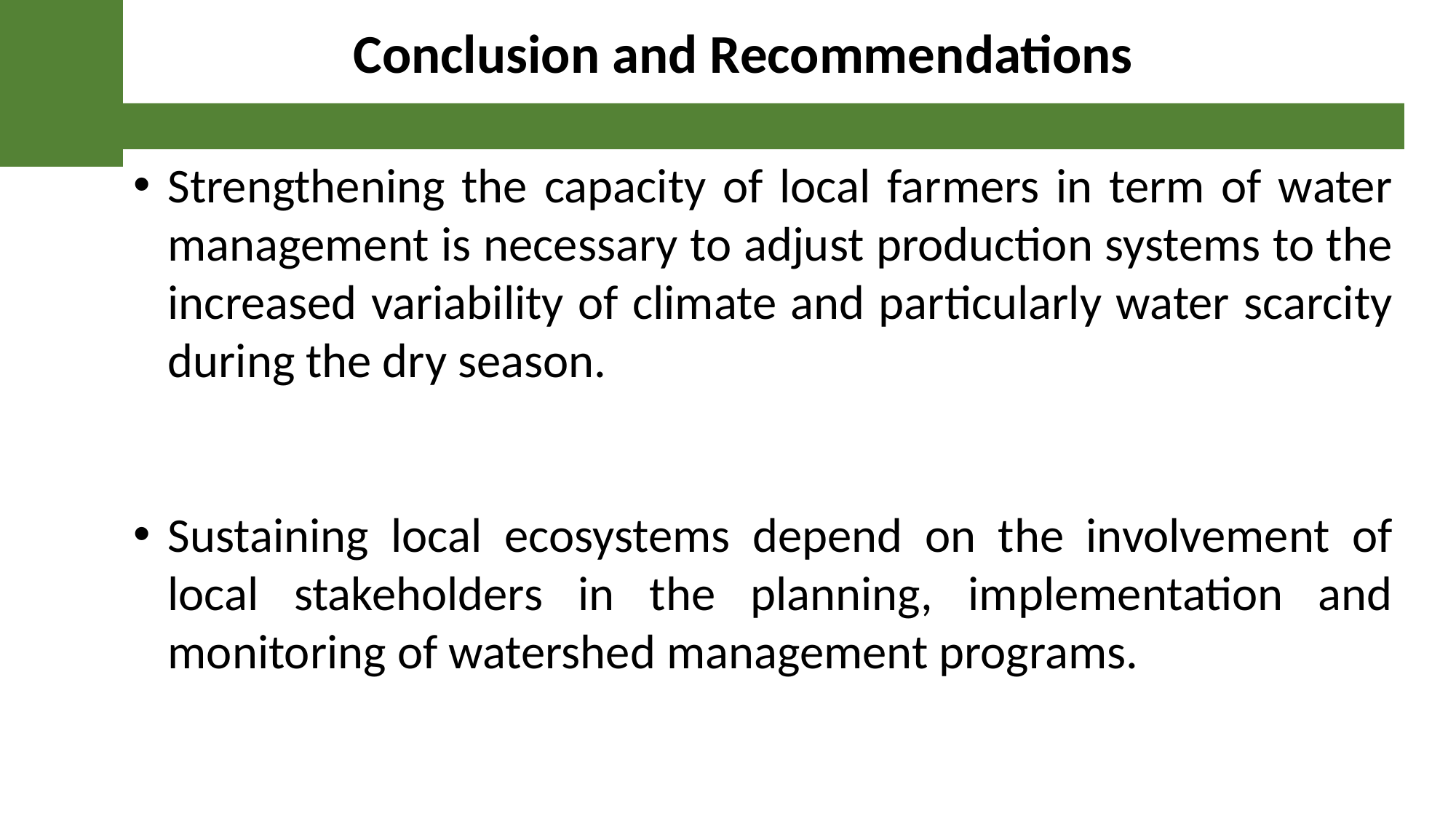

Conclusion and Recommendations

Strengthening the capacity of local farmers in term of water management is necessary to adjust production systems to the increased variability of climate and particularly water scarcity during the dry season.

Sustaining local ecosystems depend on the involvement of local stakeholders in the planning, implementation and monitoring of watershed management programs.